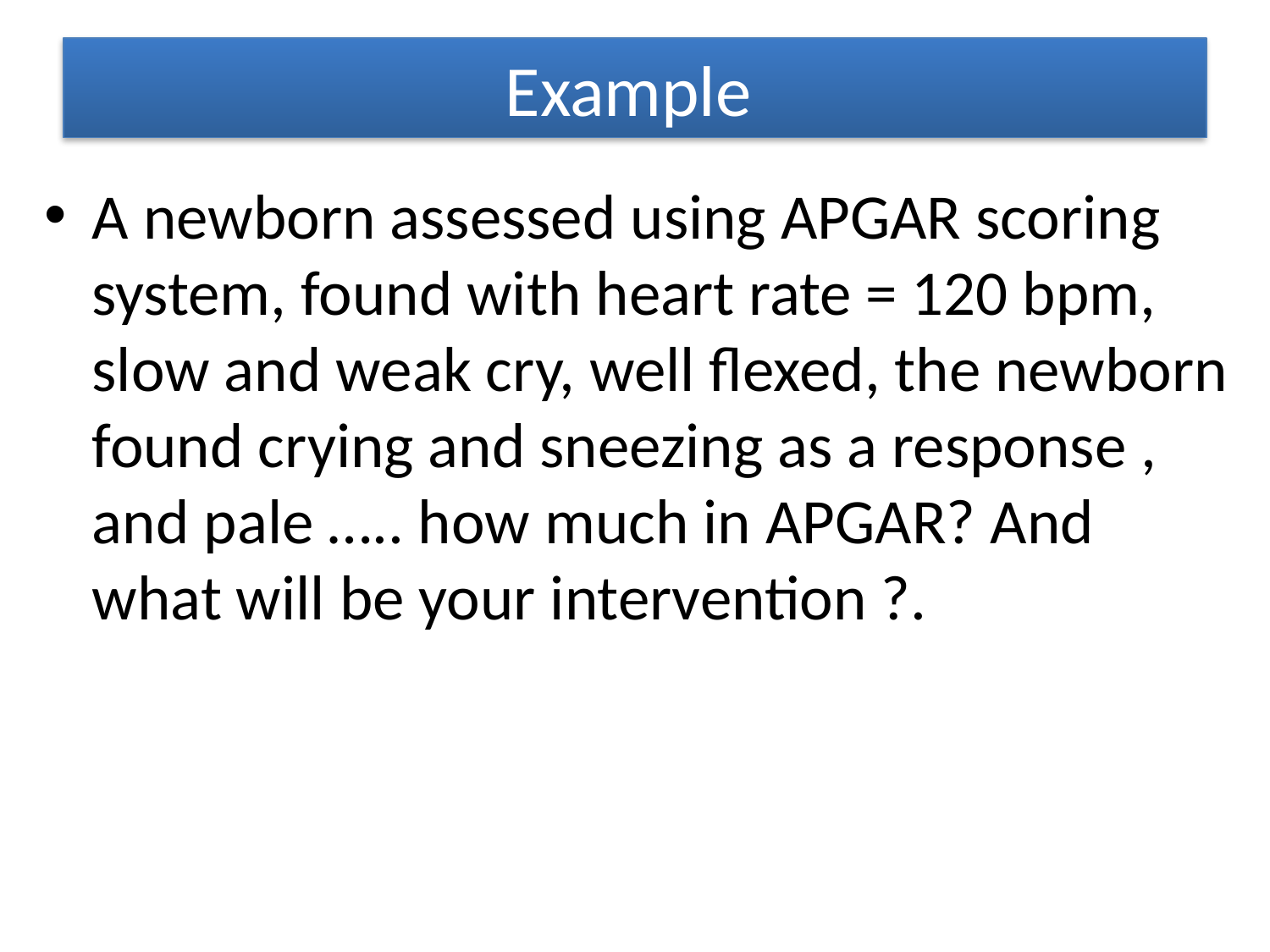

# Example
A newborn assessed using APGAR scoring system, found with heart rate = 120 bpm, slow and weak cry, well flexed, the newborn found crying and sneezing as a response , and pale ….. how much in APGAR? And what will be your intervention ?.